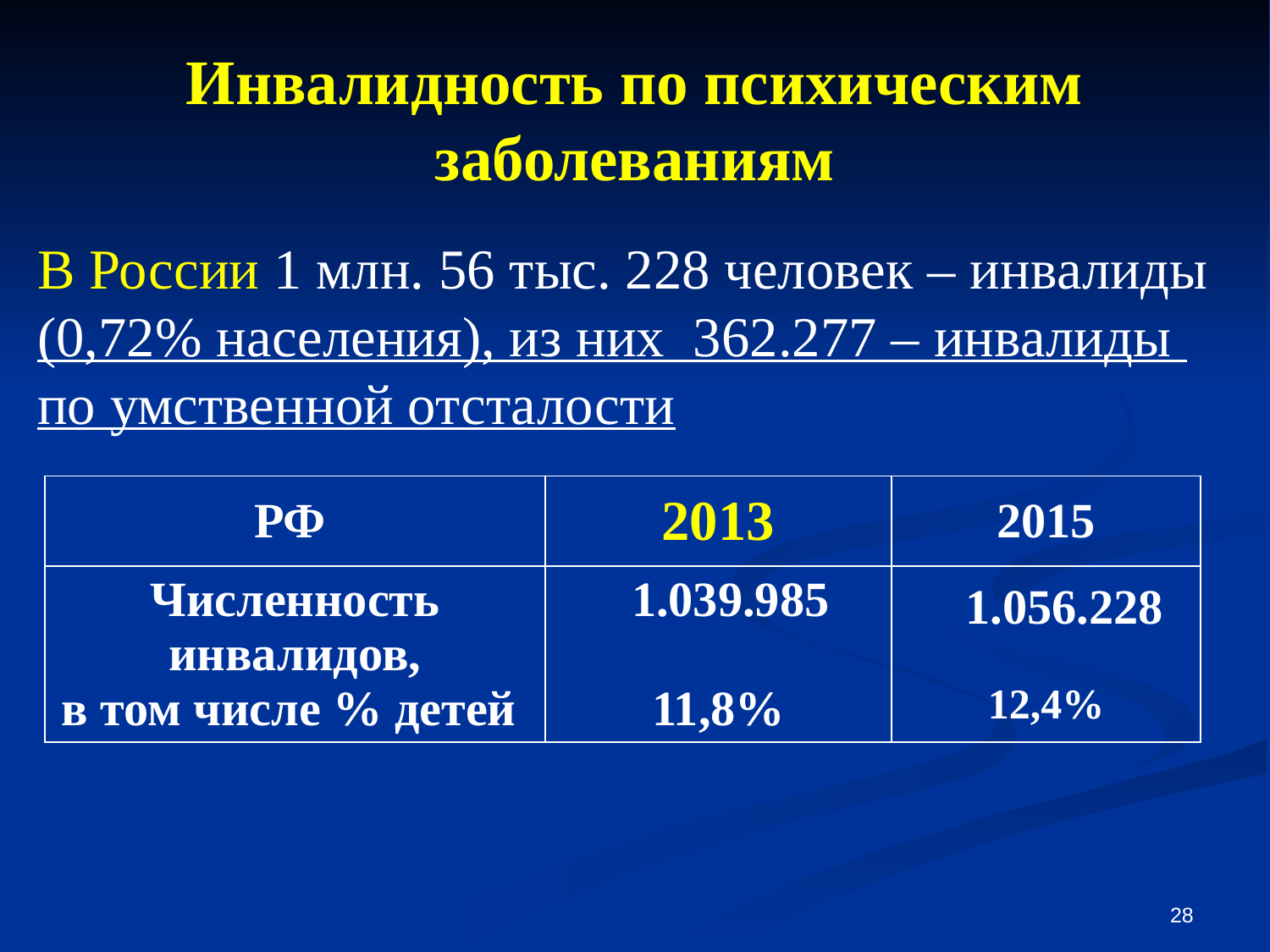

Инвалидность по психическим заболеваниям
В России 1 млн. 56 тыс. 228 человек – инвалиды (0,72% населения), из них  362.277 – инвалиды  по умственной отсталости
| РФ | 2013 | 2015 |
| --- | --- | --- |
| Численность инвалидов, в том числе % детей | 1.039.985 11,8% | 1.056.228 12,4% |
28